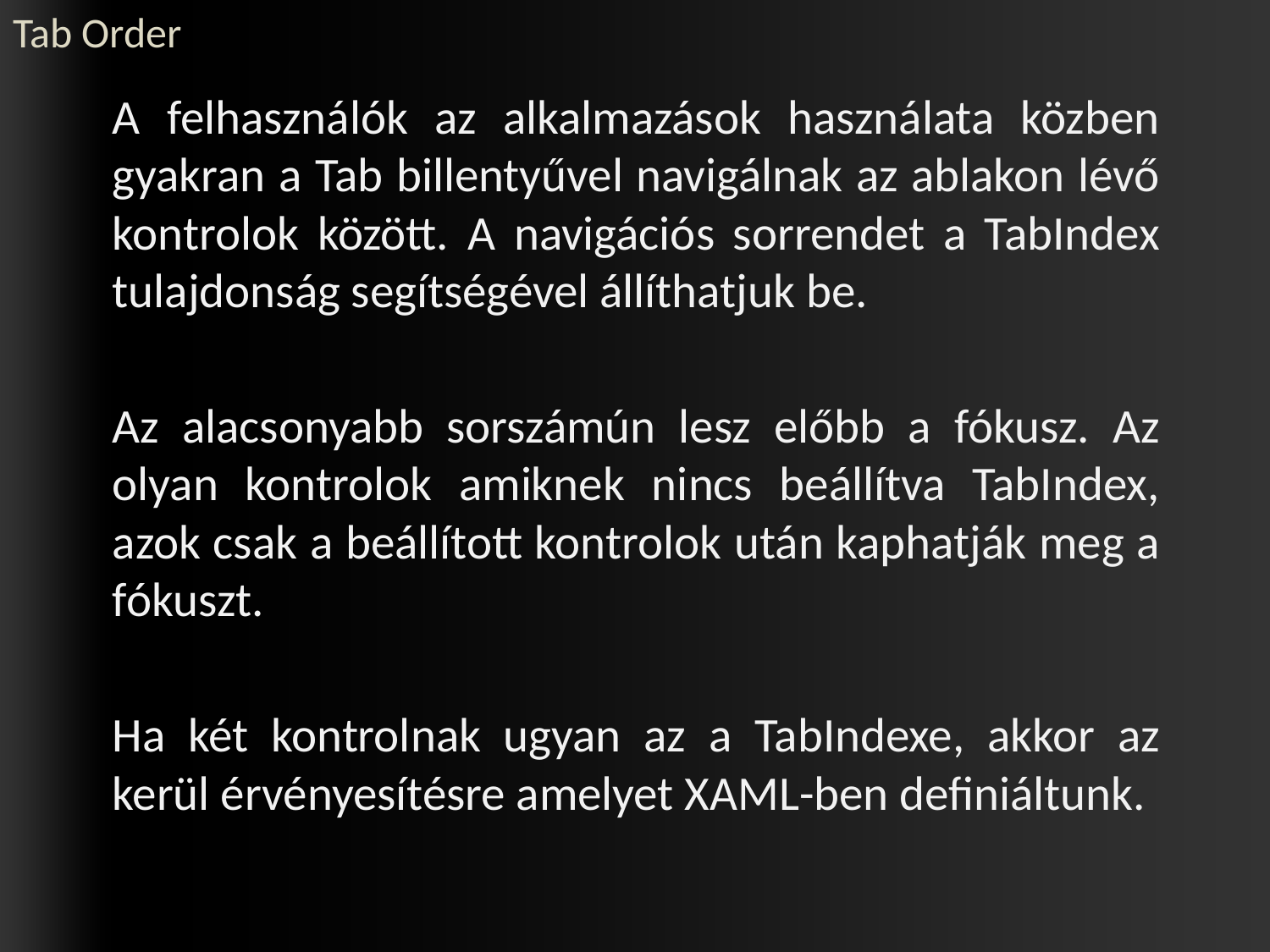

# Tab Order
	A felhasználók az alkalmazások használata közben gyakran a Tab billentyűvel navigálnak az ablakon lévő kontrolok között. A navigációs sorrendet a TabIndex tulajdonság segítségével állíthatjuk be.

	Az alacsonyabb sorszámún lesz előbb a fókusz. Az olyan kontrolok amiknek nincs beállítva TabIndex, azok csak a beállított kontrolok után kaphatják meg a fókuszt.

	Ha két kontrolnak ugyan az a TabIndexe, akkor az kerül érvényesítésre amelyet XAML-ben definiáltunk.